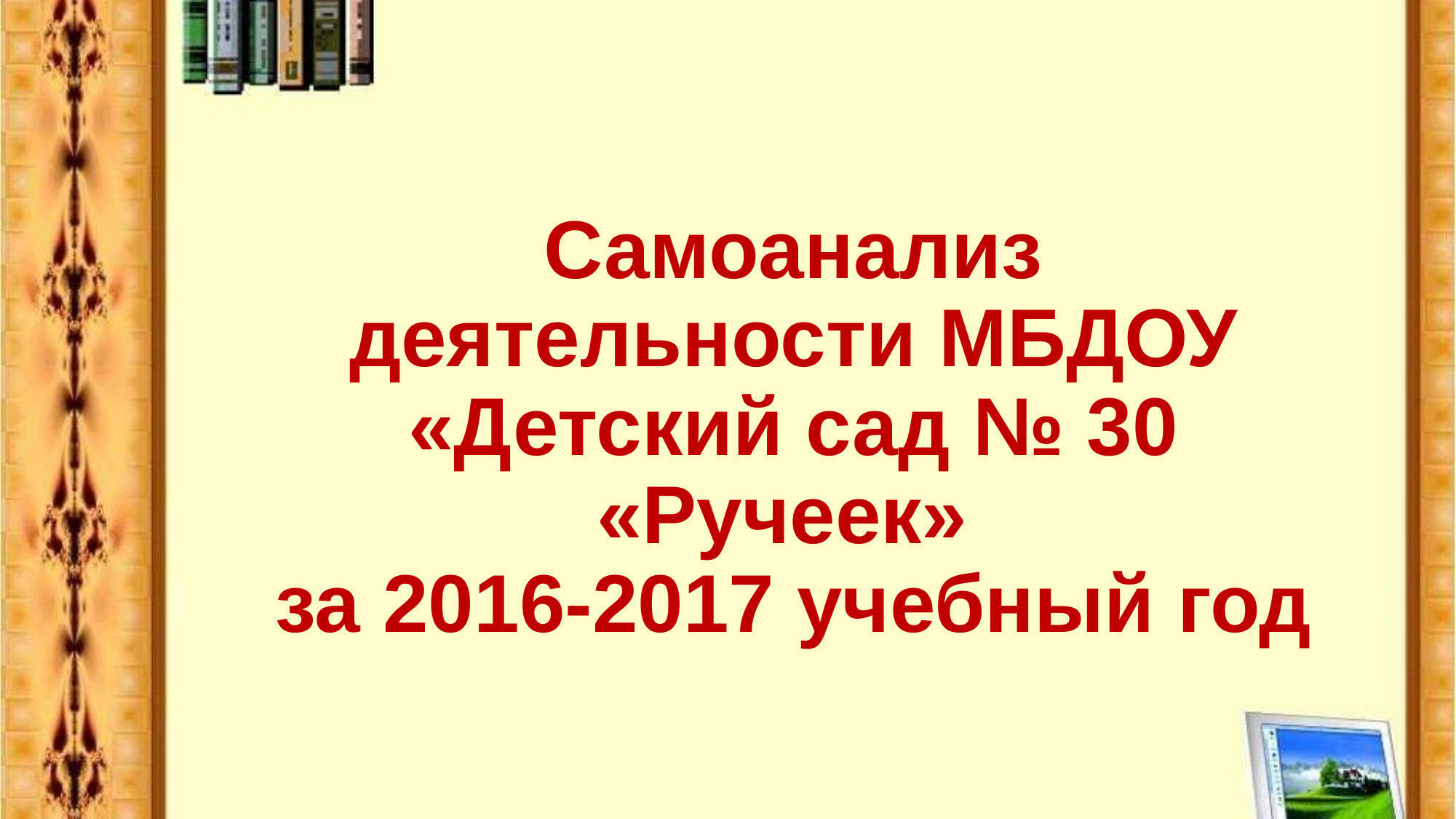

# Самоанализ деятельности МБДОУ «Детский сад № 30 «Ручеек» за 2016-2017 учебный год